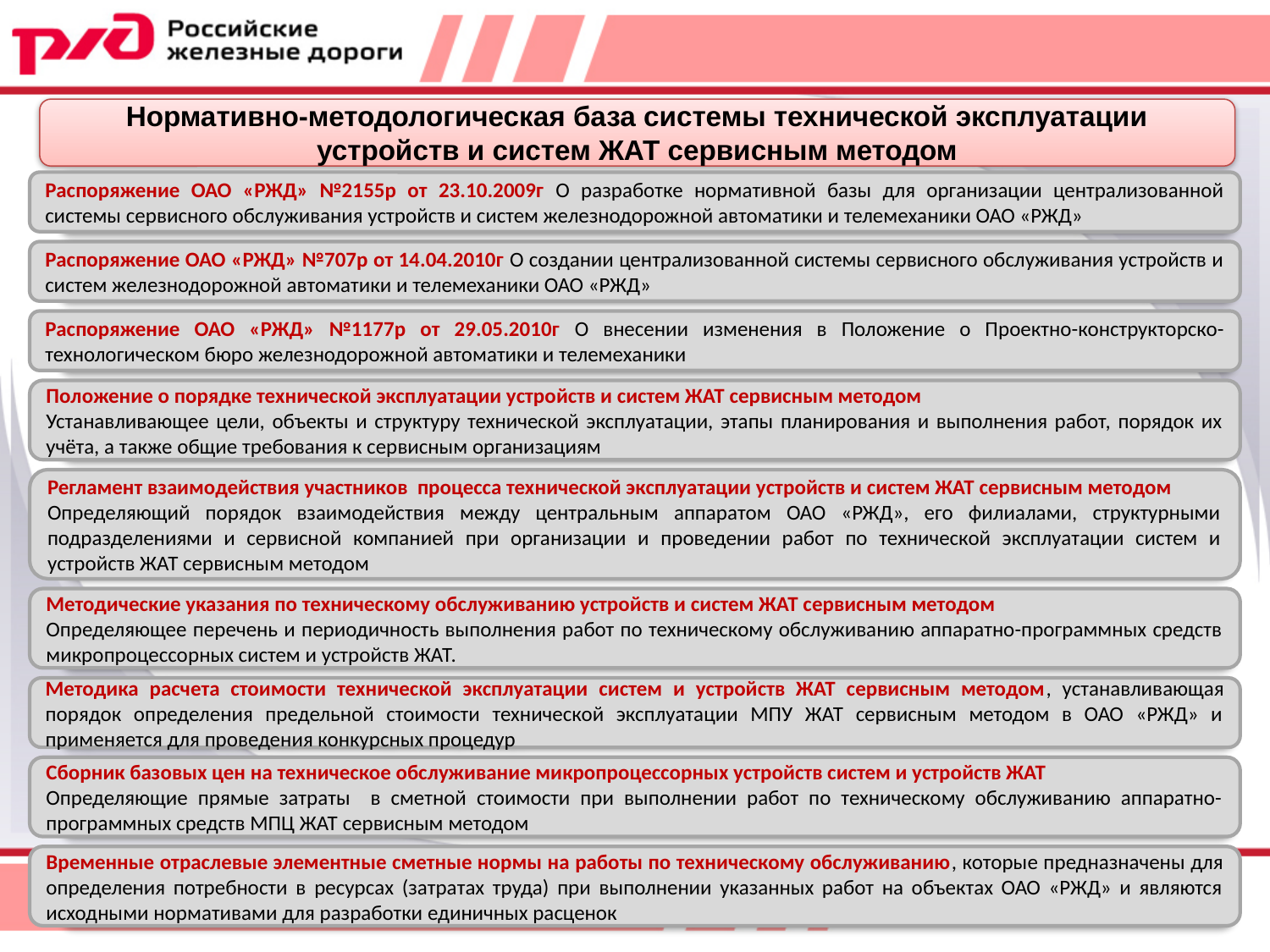

Нормативно-методологическая база системы технической эксплуатации устройств и систем ЖАТ сервисным методом
Распоряжение ОАО «РЖД» №2155р от 23.10.2009г О разработке нормативной базы для организации централизованной системы сервисного обслуживания устройств и систем железнодорожной автоматики и телемеханики ОАО «РЖД»
Распоряжение ОАО «РЖД» №707р от 14.04.2010г О создании централизованной системы сервисного обслуживания устройств и систем железнодорожной автоматики и телемеханики ОАО «РЖД»
Распоряжение ОАО «РЖД» №1177р от 29.05.2010г О внесении изменения в Положение о Проектно-конструкторско-технологическом бюро железнодорожной автоматики и телемеханики
Положение о порядке технической эксплуатации устройств и систем ЖАТ сервисным методом
Устанавливающее цели, объекты и структуру технической эксплуатации, этапы планирования и выполнения работ, порядок их учёта, а также общие требования к сервисным организациям
Регламент взаимодействия участников  процесса технической эксплуатации устройств и систем ЖАТ сервисным методом
Определяющий порядок взаимодействия между центральным аппаратом ОАО «РЖД», его филиалами, структурными подразделениями и сервисной компанией при организации и проведении работ по технической эксплуатации систем и устройств ЖАТ сервисным методом
Методические указания по техническому обслуживанию устройств и систем ЖАТ сервисным методом
Определяющее перечень и периодичность выполнения работ по техническому обслуживанию аппаратно-программных средств микропроцессорных систем и устройств ЖАТ.
Методика расчета стоимости технической эксплуатации систем и устройств ЖАТ сервисным методом, устанавливающая порядок определения предельной стоимости технической эксплуатации МПУ ЖАТ сервисным методом в ОАО «РЖД» и применяется для проведения конкурсных процедур
Сборник базовых цен на техническое обслуживание микропроцессорных устройств систем и устройств ЖАТ
Определяющие прямые затраты  в сметной стоимости при выполнении работ по техническому обслуживанию аппаратно-программных средств МПЦ ЖАТ сервисным методом
Временные отраслевые элементные сметные нормы на работы по техническому обслуживанию, которые предназначены для определения потребности в ресурсах (затратах труда) при выполнении указанных работ на объектах ОАО «РЖД» и являются исходными нормативами для разработки единичных расценок
13